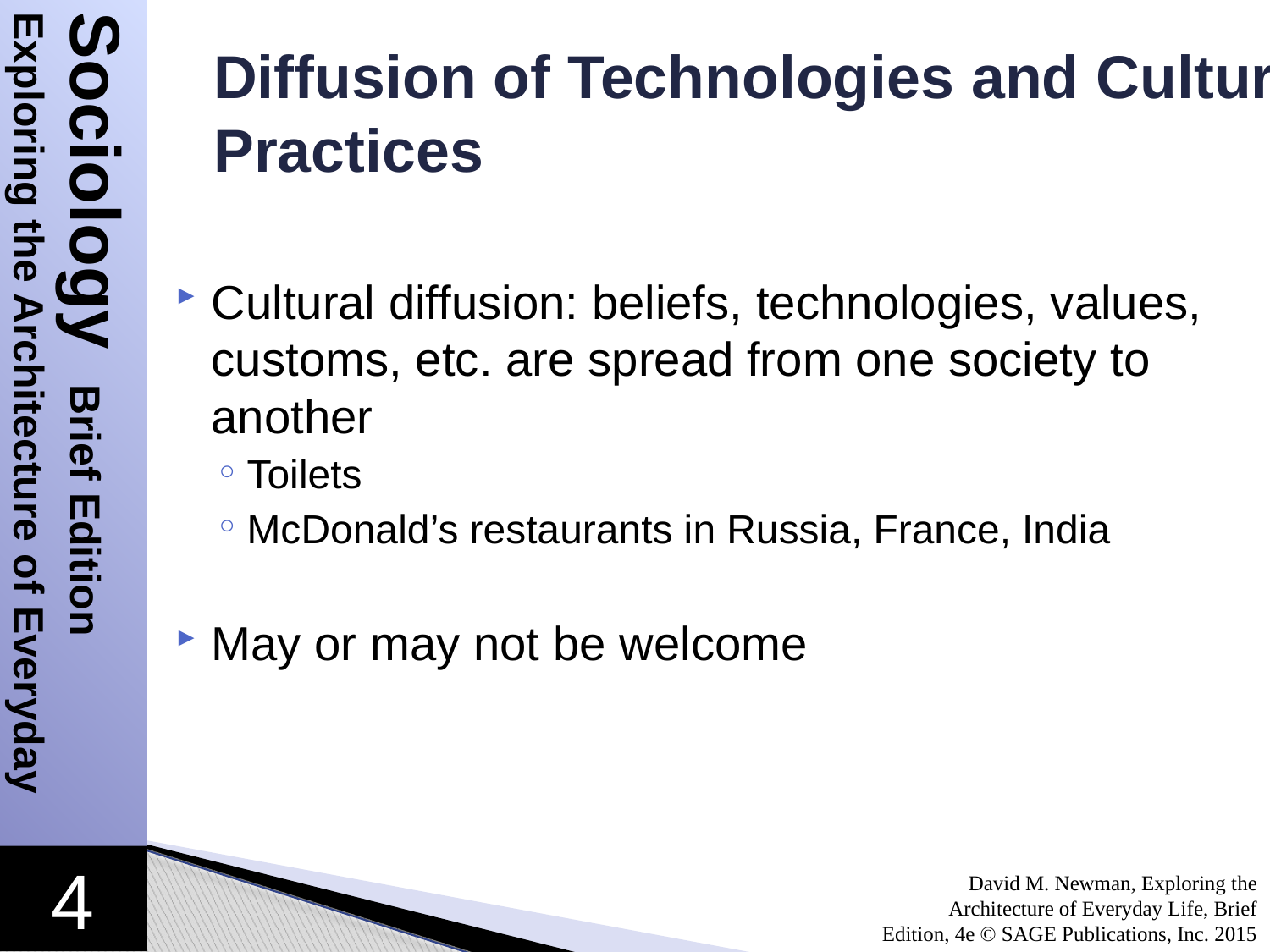

# Diffusion of Technologies and Cultural Practices

Cultural diffusion: beliefs, technologies, values, customs, etc. are spread from one society to another
Toilets
McDonald’s restaurants in Russia, France, India

May or may not be welcome
David M. Newman, Exploring the Architecture of Everyday Life, Brief Edition, 4e © SAGE Publications, Inc. 2015